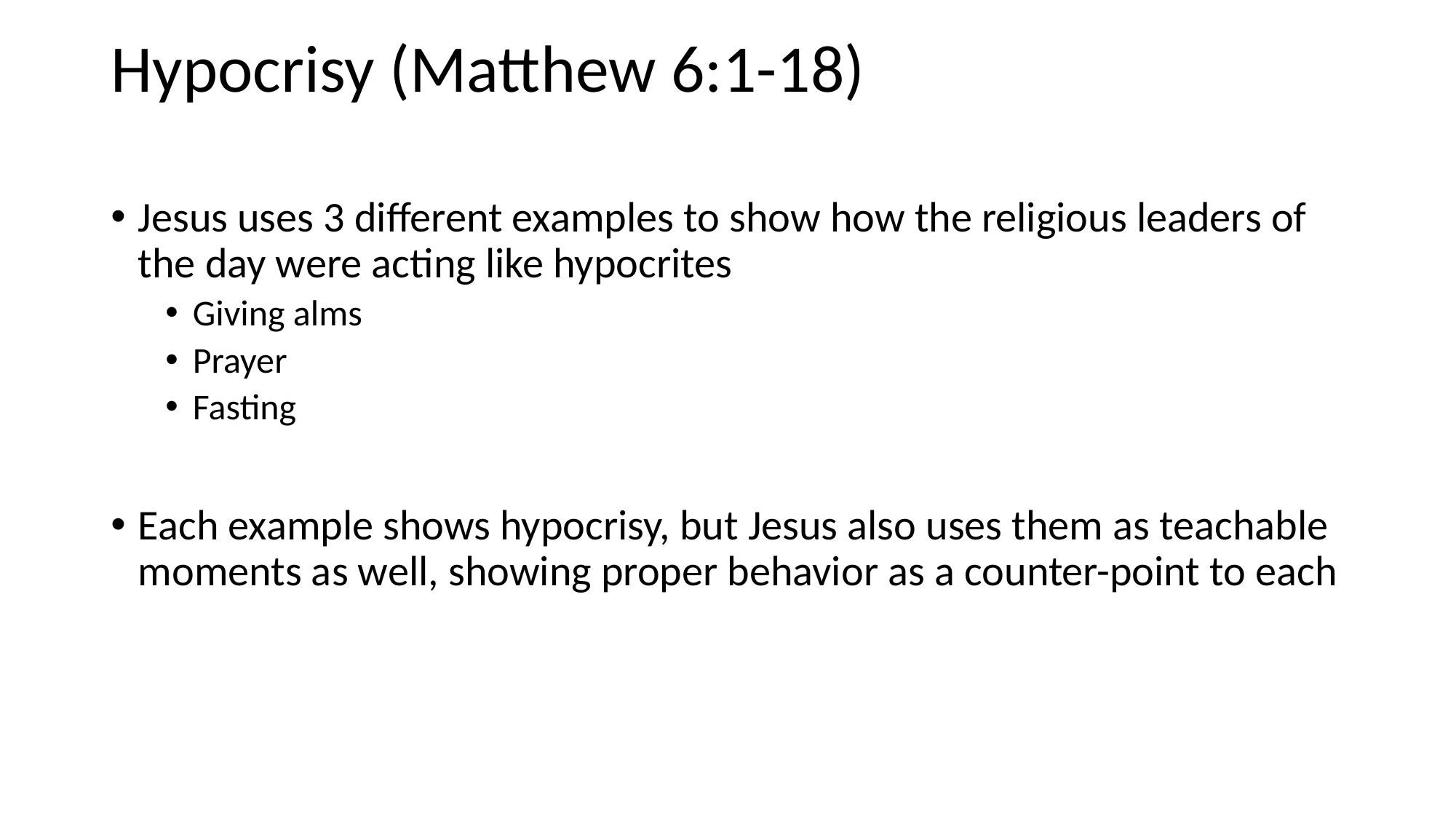

# Hypocrisy (Matthew 6:1-18)

Jesus uses 3 different examples to show how the religious leaders of the day were acting like hypocrites
Giving alms
Prayer
Fasting

Each example shows hypocrisy, but Jesus also uses them as teachable moments as well, showing proper behavior as a counter-point to each